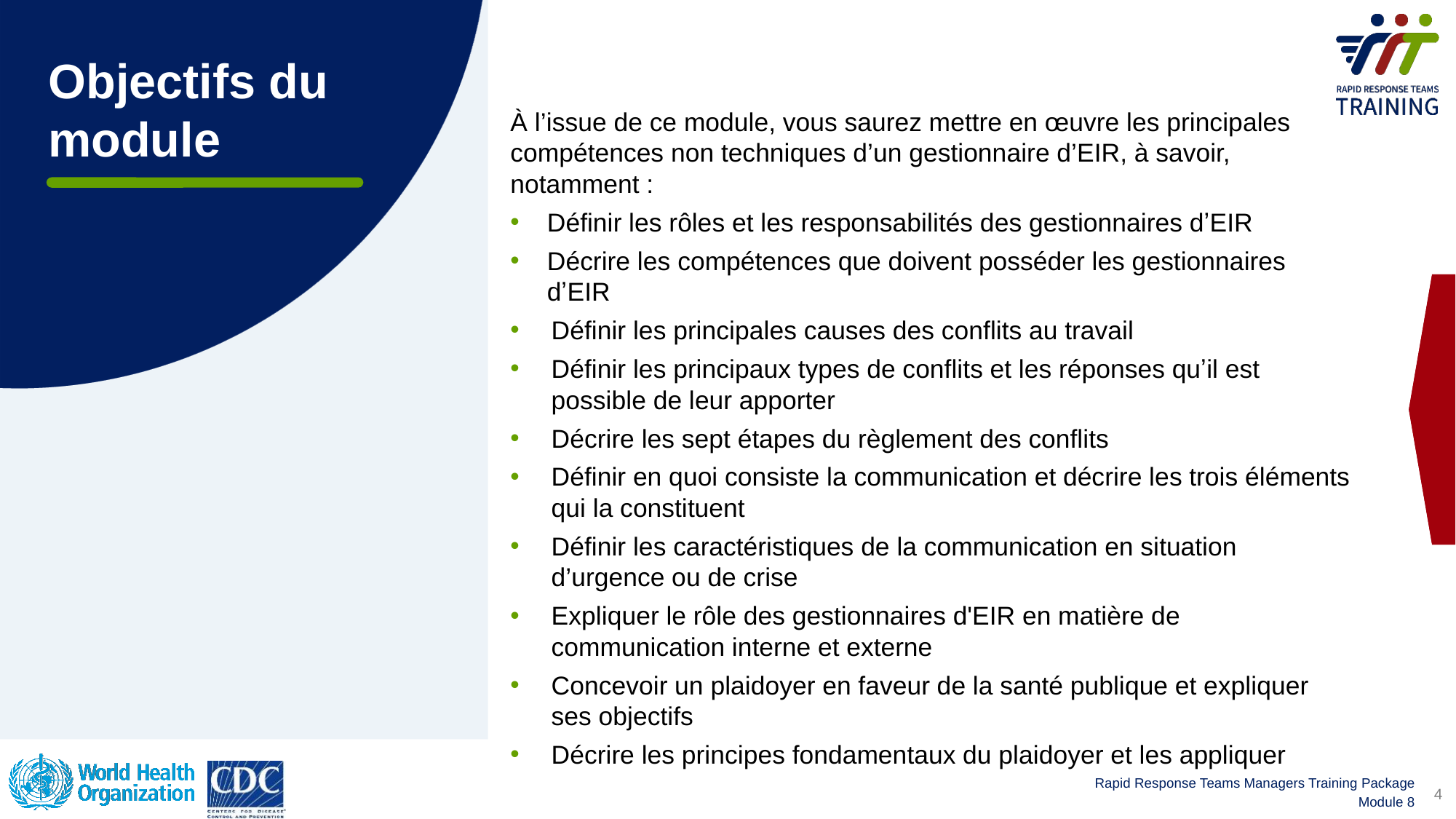

Objectifs du module
À l’issue de ce module, vous saurez mettre en œuvre les principales compétences non techniques d’un gestionnaire d’EIR, à savoir, notamment :
Définir les rôles et les responsabilités des gestionnaires dʼEIR
Décrire les compétences que doivent posséder les gestionnaires dʼEIR
Définir les principales causes des conflits au travail
Définir les principaux types de conflits et les réponses quʼil est possible de leur apporter
Décrire les sept étapes du règlement des conflits
Définir en quoi consiste la communication et décrire les trois éléments qui la constituent
Définir les caractéristiques de la communication en situation d’urgence ou de crise
Expliquer le rôle des gestionnaires d'EIR en matière de communication interne et externe
Concevoir un plaidoyer en faveur de la santé publique et expliquer ses objectifs
Décrire les principes fondamentaux du plaidoyer et les appliquer

4